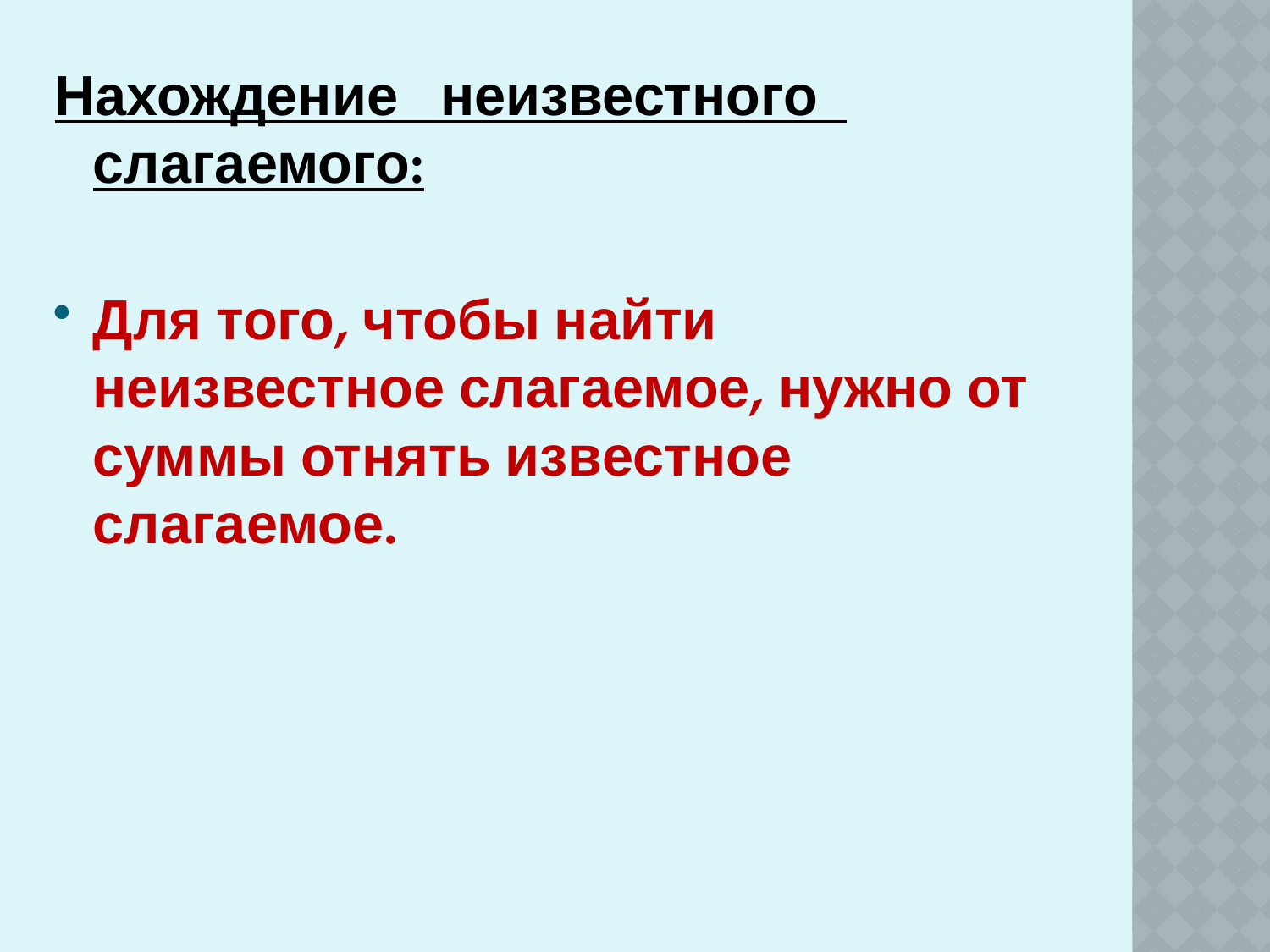

Нахождение   неизвестного   слагаемого:

Для того, чтобы найти неизвестное слагаемое, нужно от суммы отнять известное слагаемое.